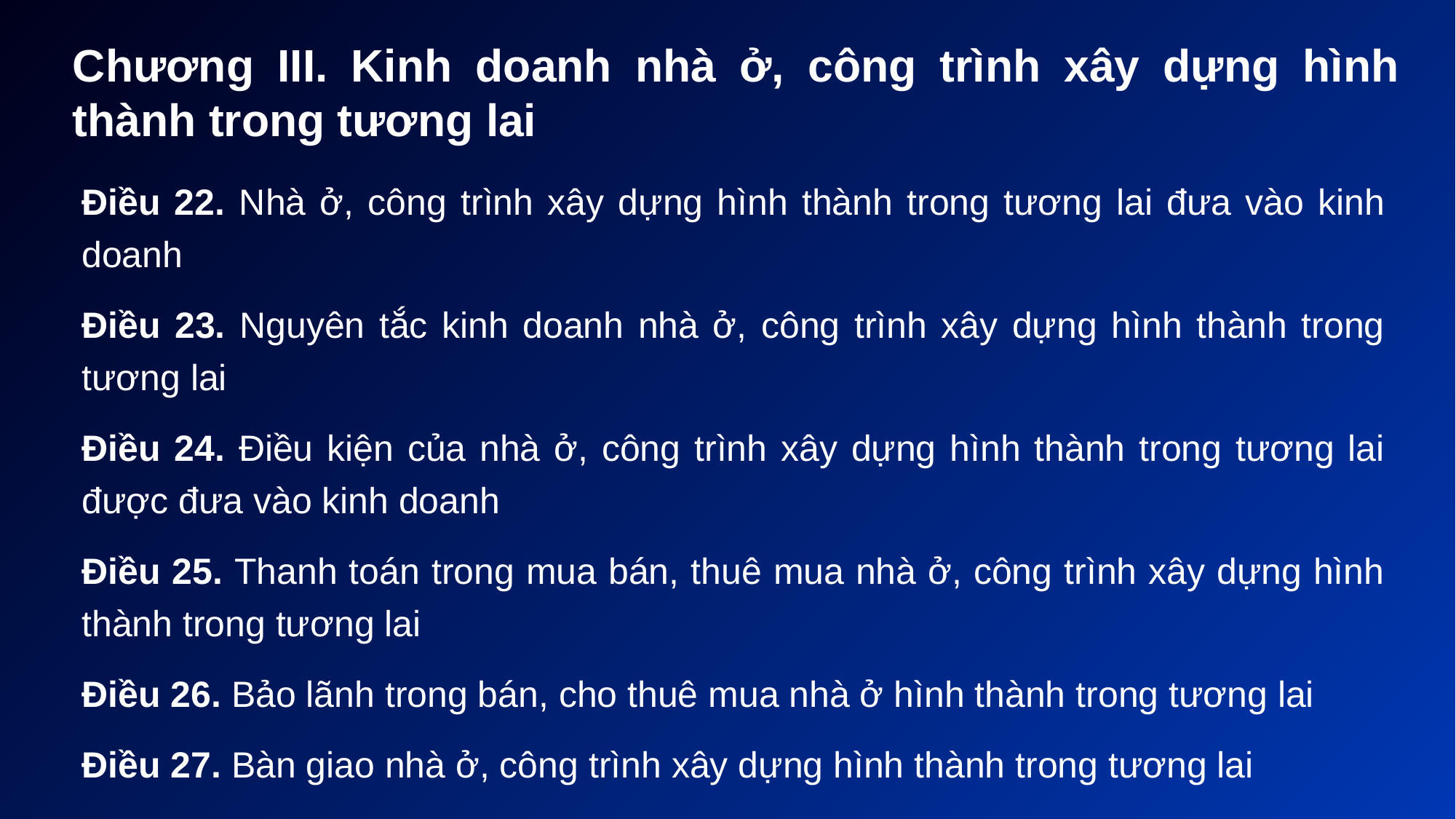

# Chương III. Kinh doanh nhà ở, công trình xây dựng hình thành trong tương lai
Điều 22. Nhà ở, công trình xây dựng hình thành trong tương lai đưa vào kinh doanh
Điều 23. Nguyên tắc kinh doanh nhà ở, công trình xây dựng hình thành trong tương lai
Điều 24. Điều kiện của nhà ở, công trình xây dựng hình thành trong tương lai được đưa vào kinh doanh
Điều 25. Thanh toán trong mua bán, thuê mua nhà ở, công trình xây dựng hình thành trong tương lai
Điều 26. Bảo lãnh trong bán, cho thuê mua nhà ở hình thành trong tương lai
Điều 27. Bàn giao nhà ở, công trình xây dựng hình thành trong tương lai